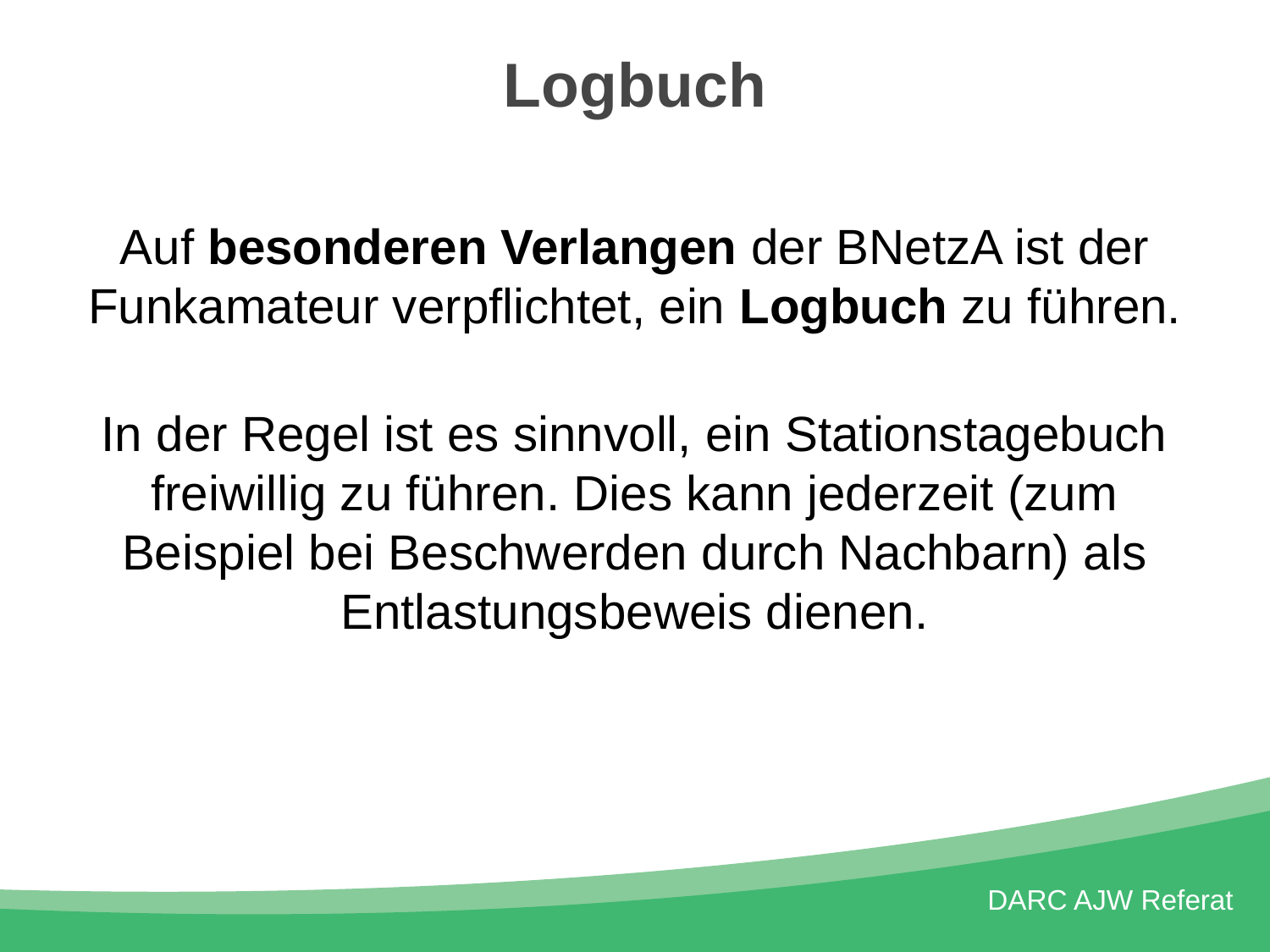

# Logbuch
Auf besonderen Verlangen der BNetzA ist der Funkamateur verpflichtet, ein Logbuch zu führen.
In der Regel ist es sinnvoll, ein Stationstagebuch freiwillig zu führen. Dies kann jederzeit (zum Beispiel bei Beschwerden durch Nachbarn) als Entlastungsbeweis dienen.